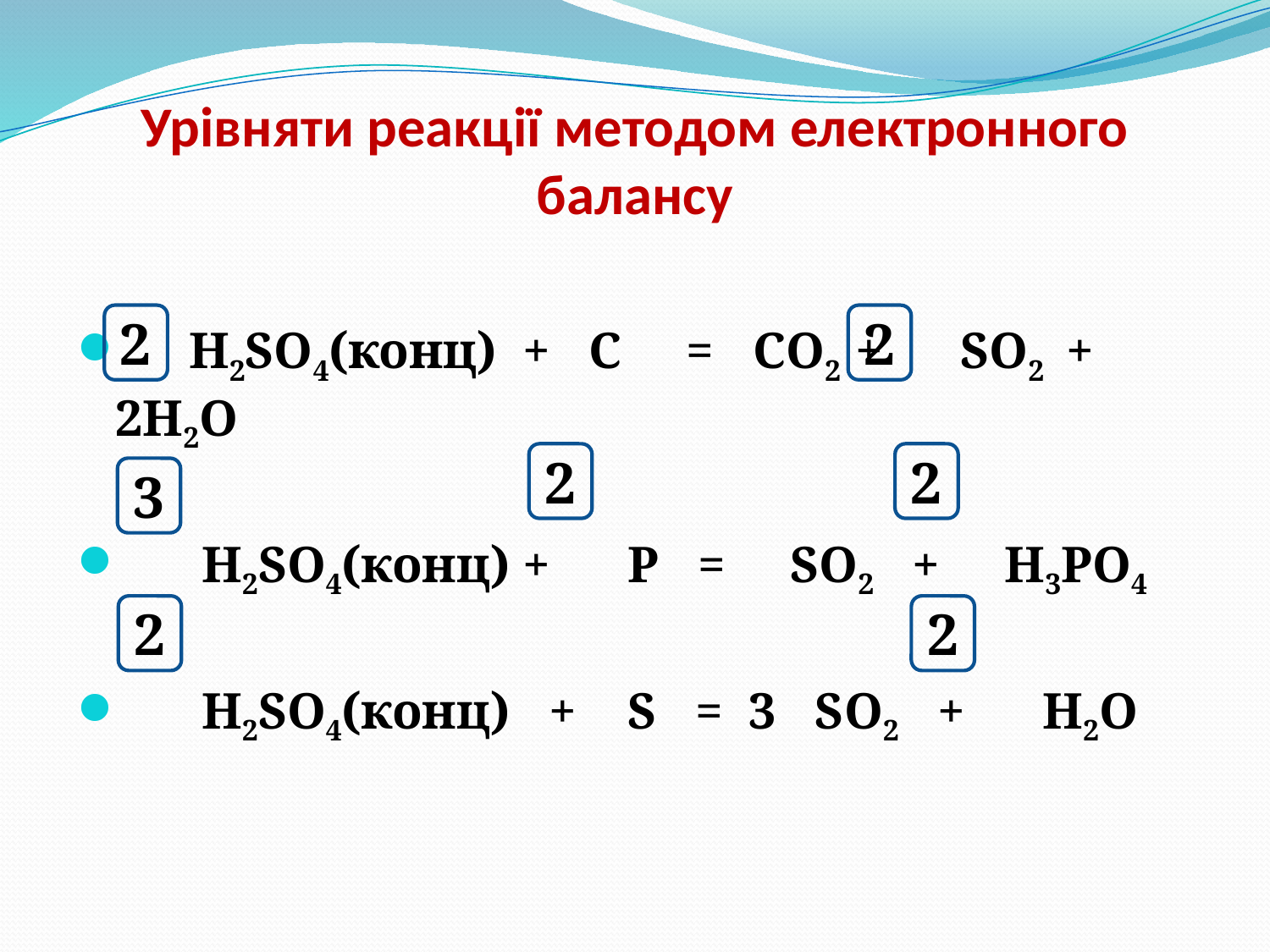

# Урівняти реакції методом електронного балансу

     H2SO4(конц)  +   С     =   CO2  +      SO2   + 2Н2О

      H2SO4(конц) +      Р   =     SO2   +     Н3РО4

      H2SO4(конц)   +    S   =  3   SO2   +      Н2О

2
2
2
2
3
2
2